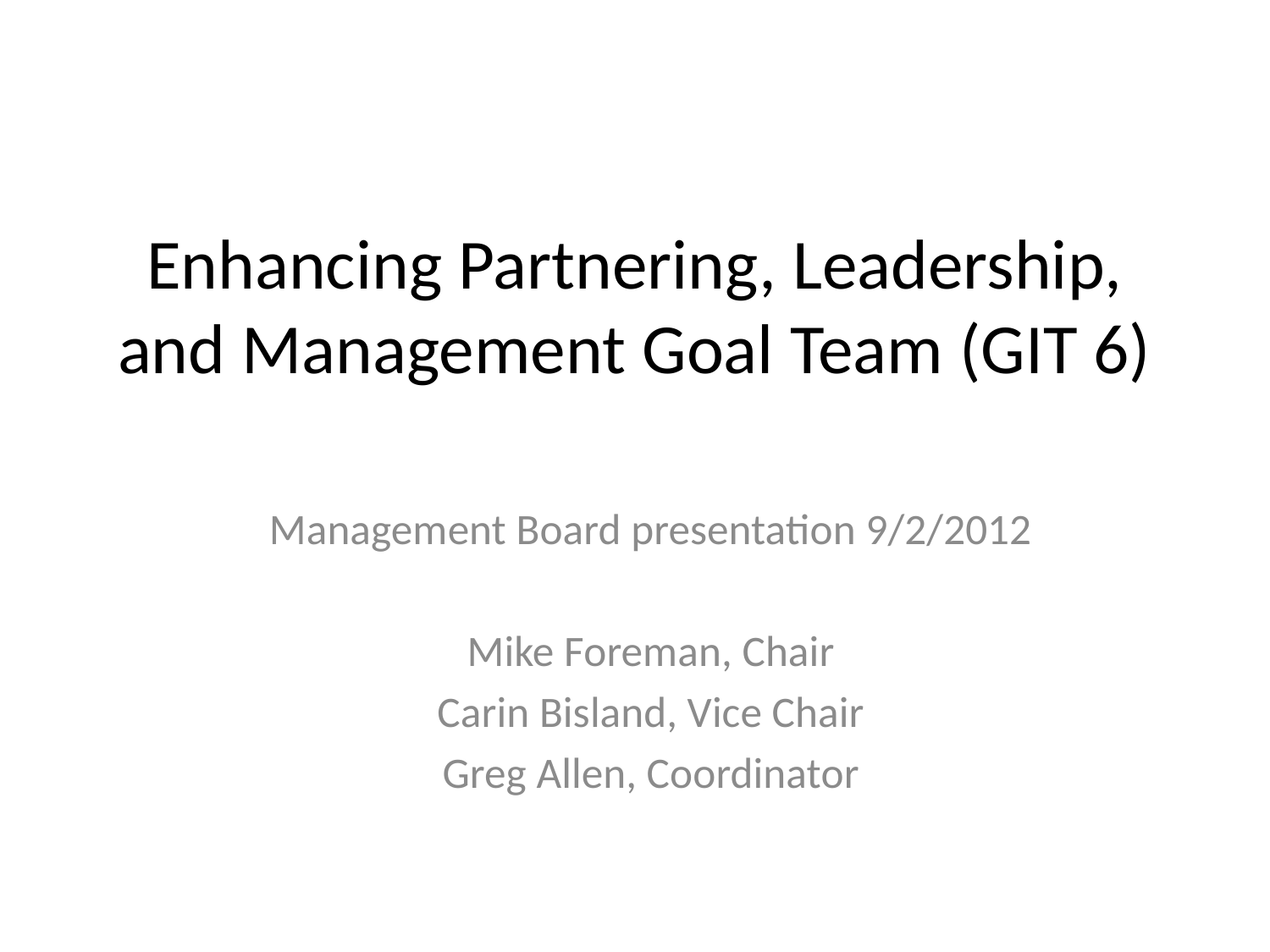

# Enhancing Partnering, Leadership, and Management Goal Team (GIT 6)

Management Board presentation 9/2/2012

Mike Foreman, Chair
Carin Bisland, Vice Chair
Greg Allen, Coordinator